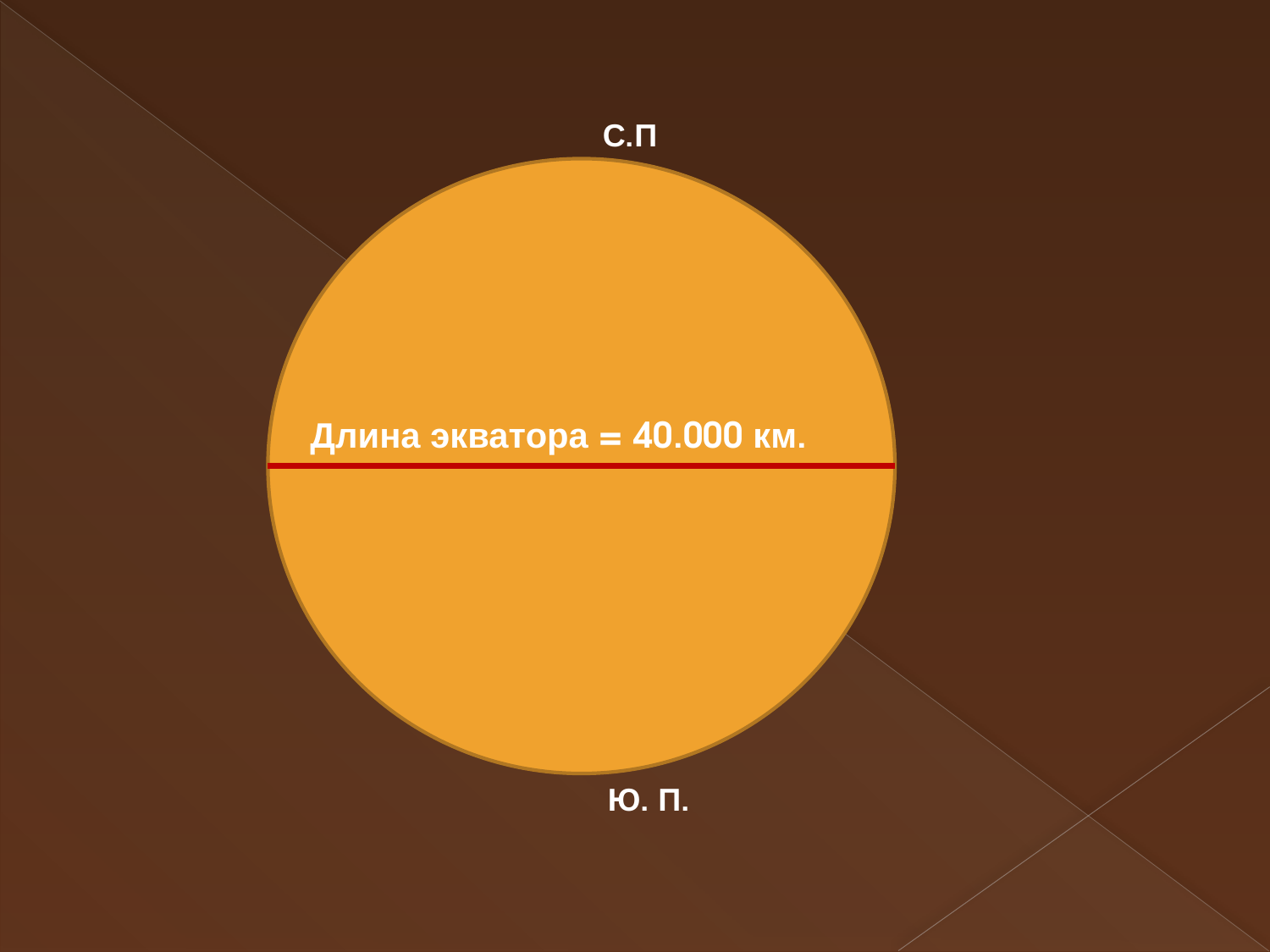

С.П

Длина экватора = 40.000 км.
Ю. П.